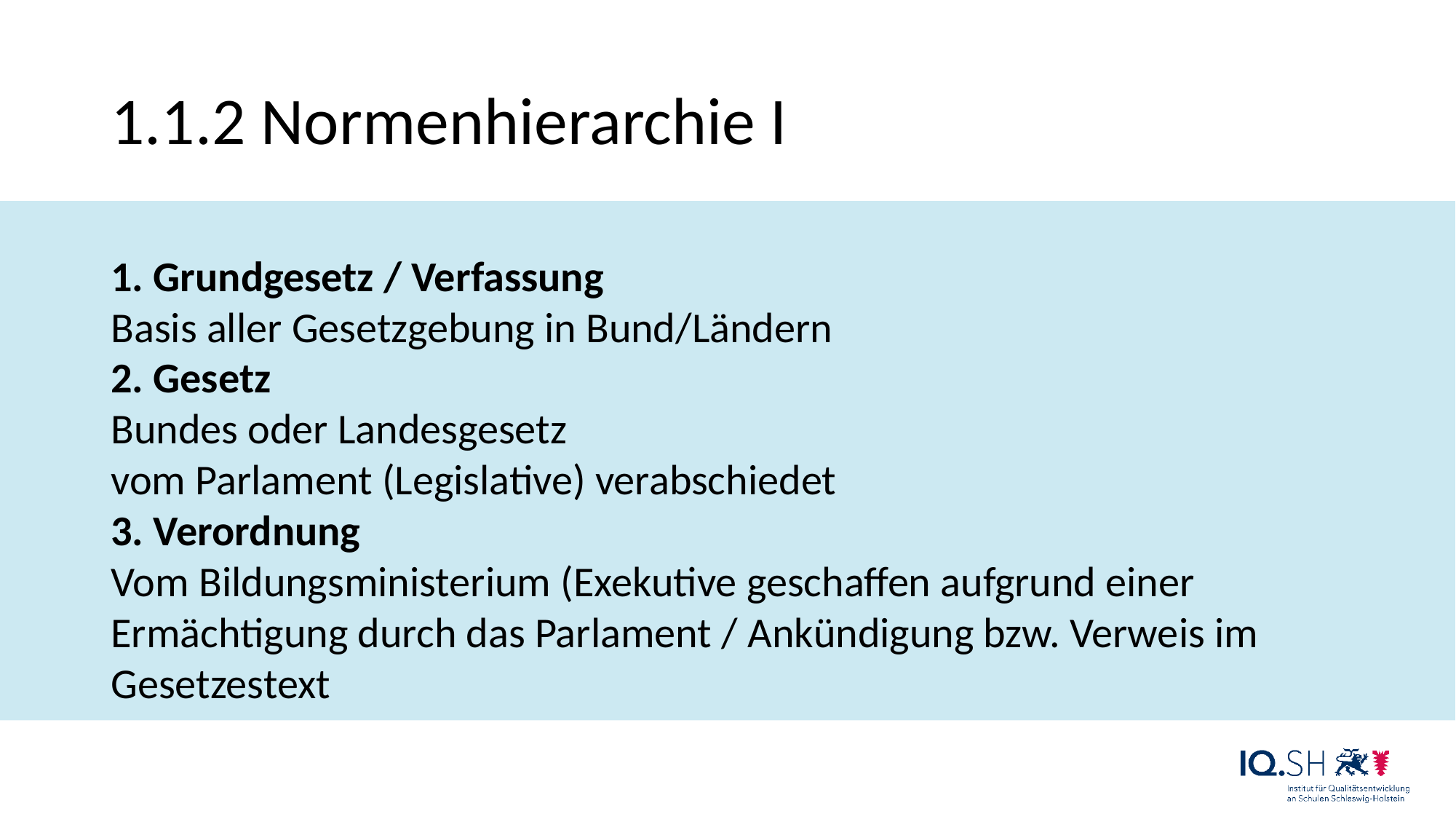

# 1.1.2 Normenhierarchie I
1. Grundgesetz / Verfassung
Basis aller Gesetzgebung in Bund/Ländern
2. Gesetz
Bundes oder Landesgesetz
vom Parlament (Legislative) verabschiedet
3. Verordnung
Vom Bildungsministerium (Exekutive geschaffen aufgrund einer Ermächtigung durch das Parlament / Ankündigung bzw. Verweis im Gesetzestext